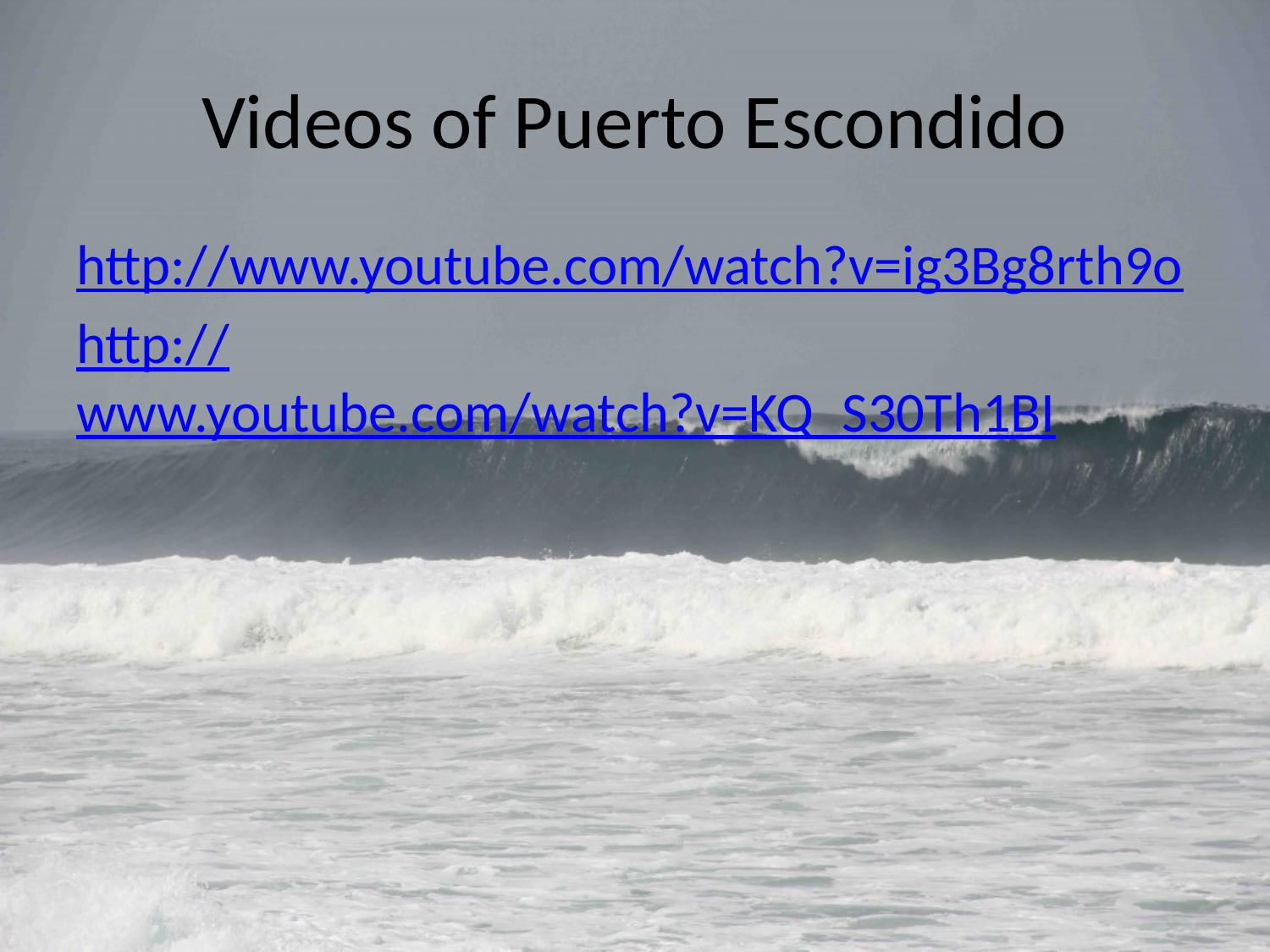

# Videos of Puerto Escondido
http://www.youtube.com/watch?v=ig3Bg8rth9o
http://www.youtube.com/watch?v=KQ_S30Th1BI